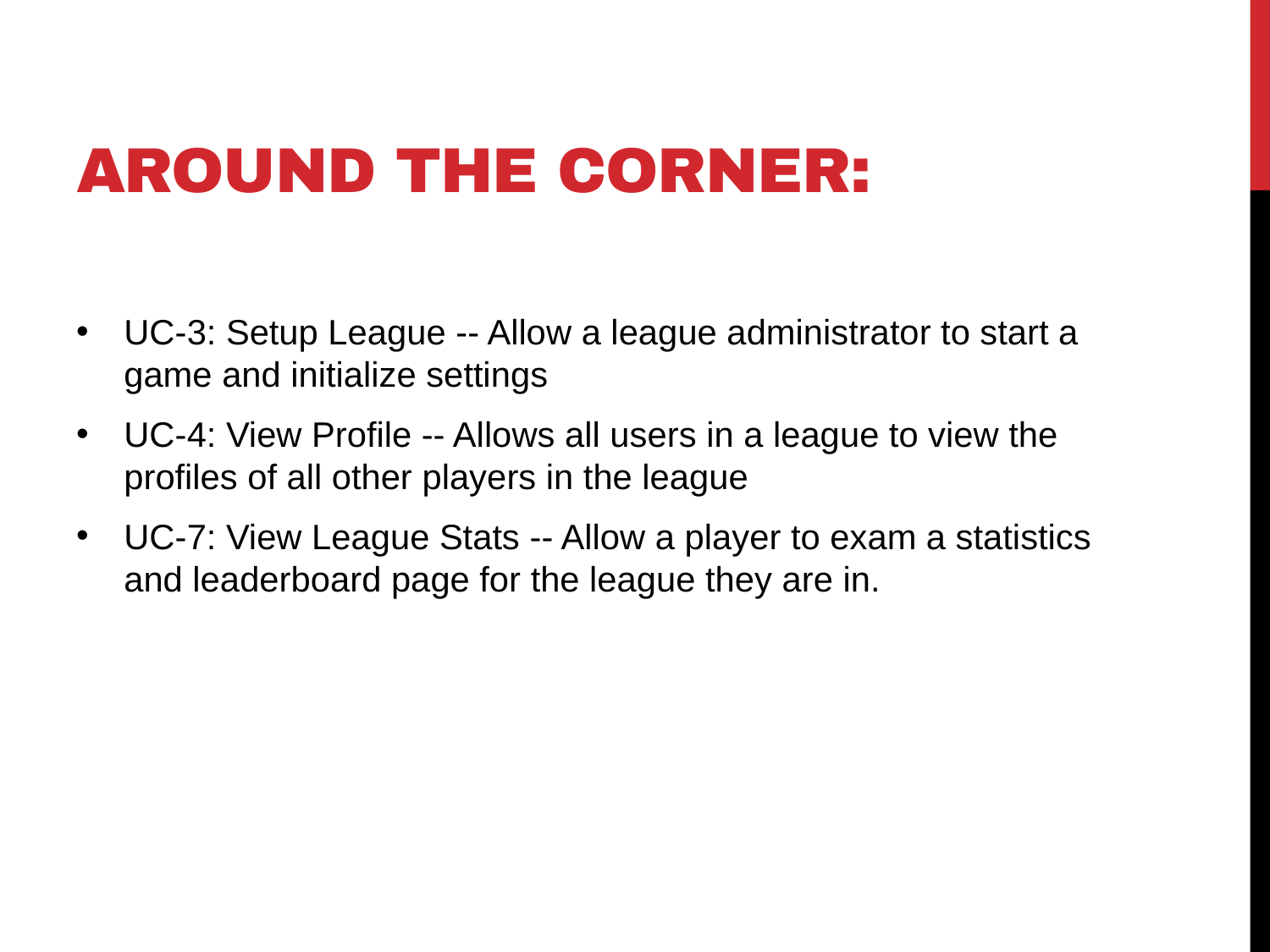

# Around the corner:

UC-3: Setup League -- Allow a league administrator to start a game and initialize settings
UC-4: View Profile -- Allows all users in a league to view the profiles of all other players in the league
UC-7: View League Stats -- Allow a player to exam a statistics and leaderboard page for the league they are in.